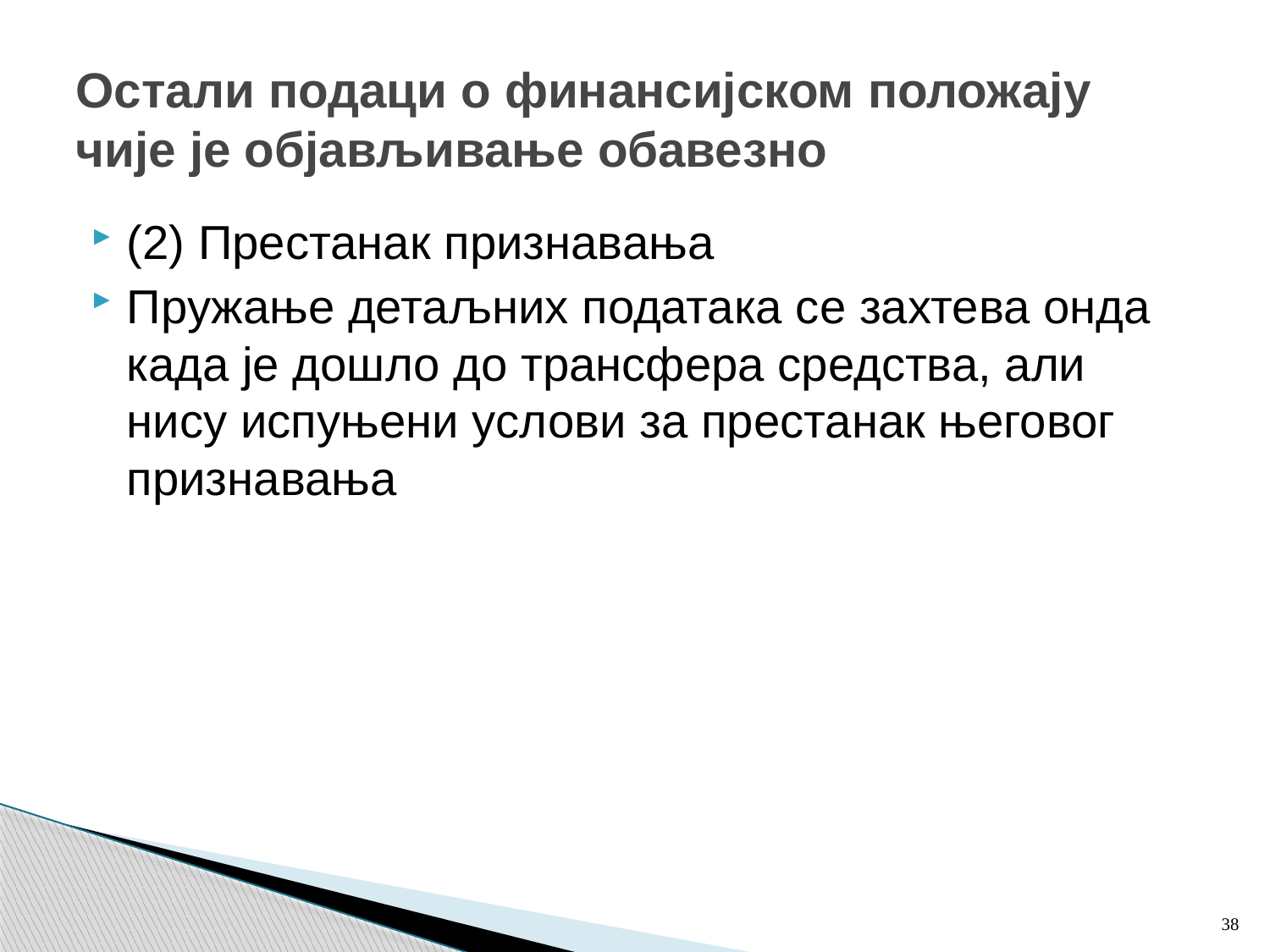

# Остали подаци о финансијском положају чије је објављивање обавезно
(2) Престанак признавања
Пружање детаљних података се захтева онда када је дошло до трансфера средства, али нису испуњени услови за престанак његовог признавања
38